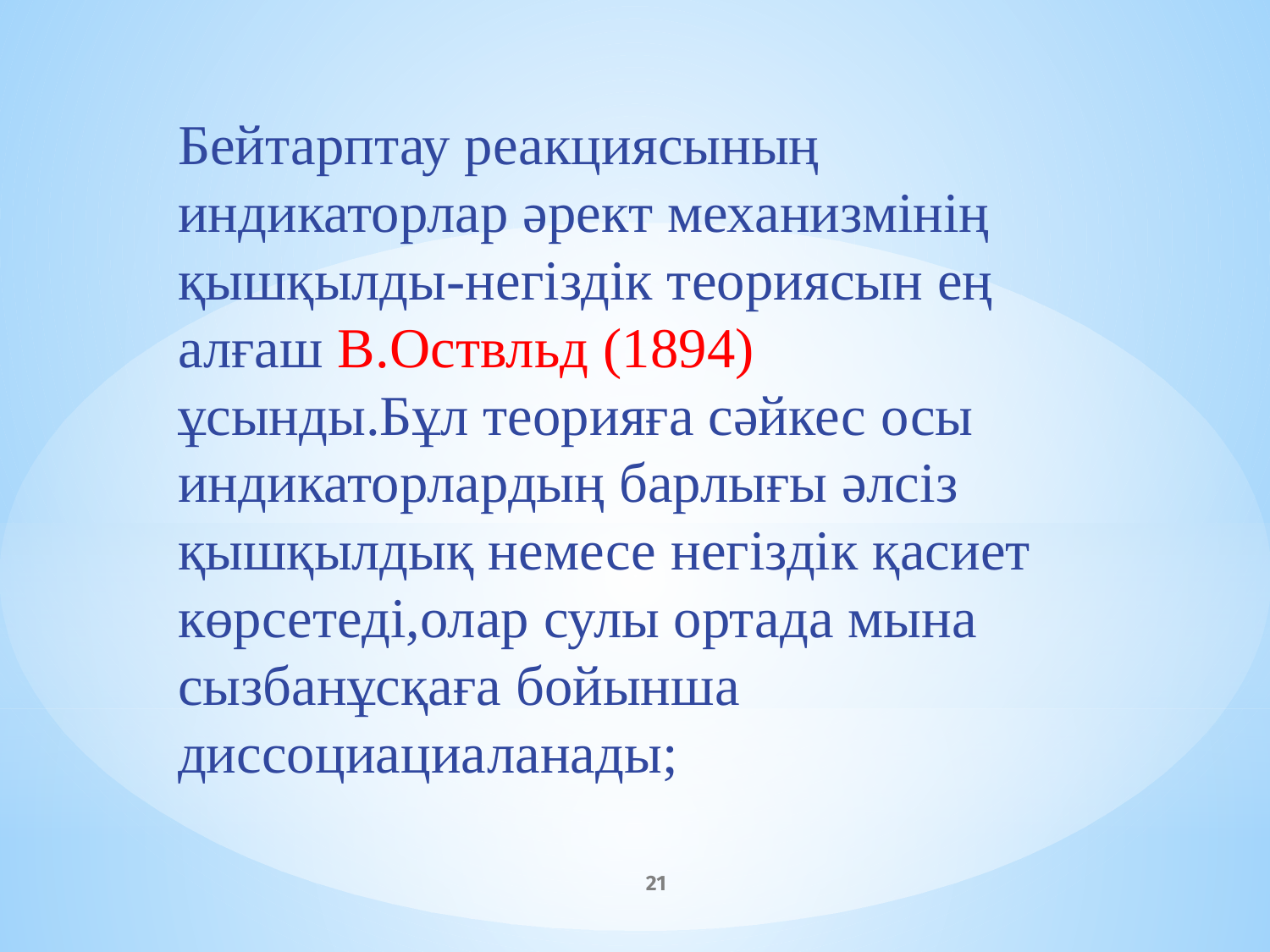

Бейтарптау реакциясының индикаторлар әрект механизмінің қышқылды-негіздік теориясын ең алғаш В.Оствльд (1894) ұсынды.Бұл теорияға сәйкес осы индикаторлардың барлығы әлсіз қышқылдық немесе негіздік қасиет көрсетеді,олар сулы ортада мына сызбанұсқаға бойынша диссоциациаланады;
21